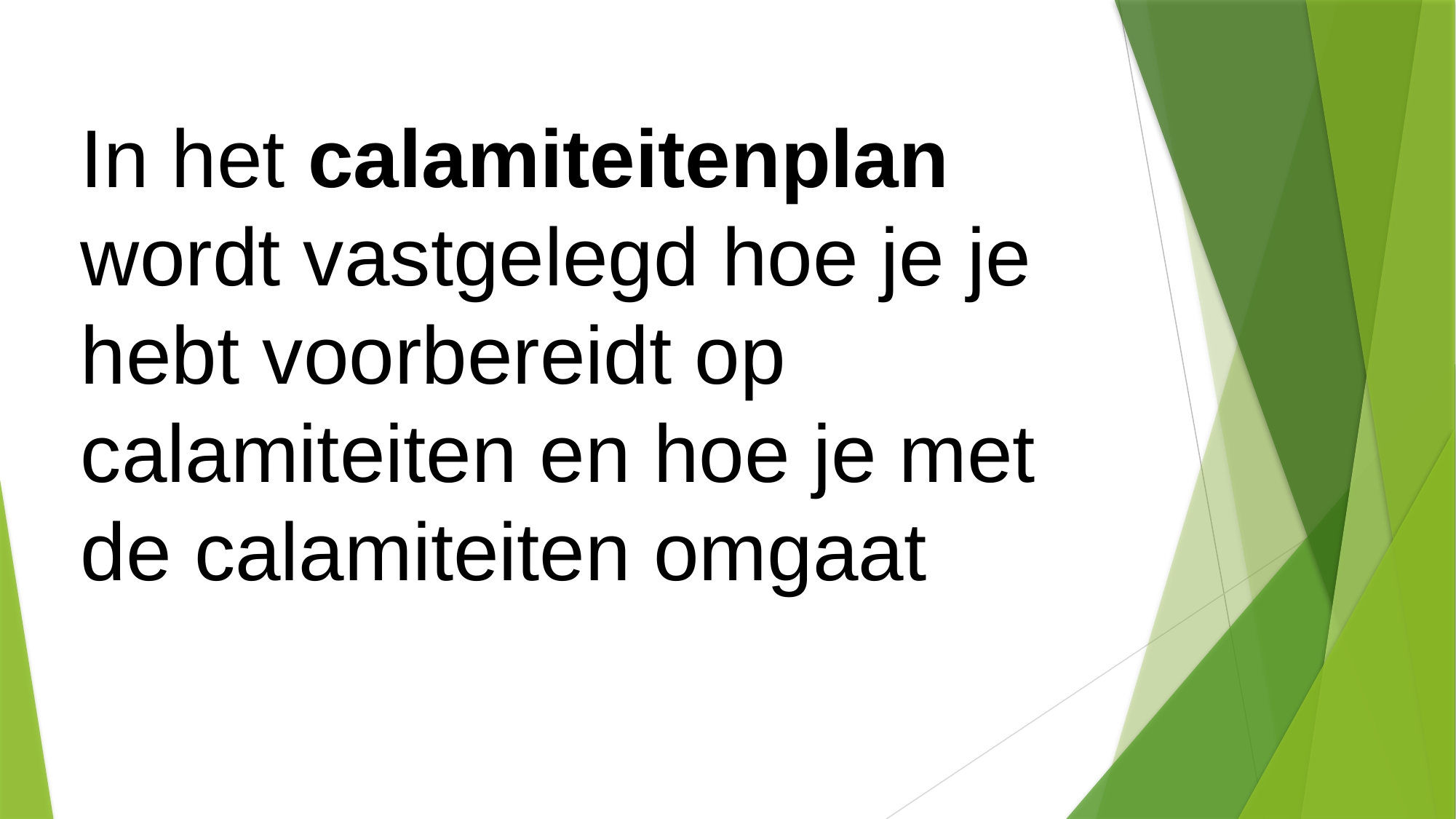

In het calamiteitenplan wordt vastgelegd hoe je je hebt voorbereidt op calamiteiten en hoe je met de calamiteiten omgaat